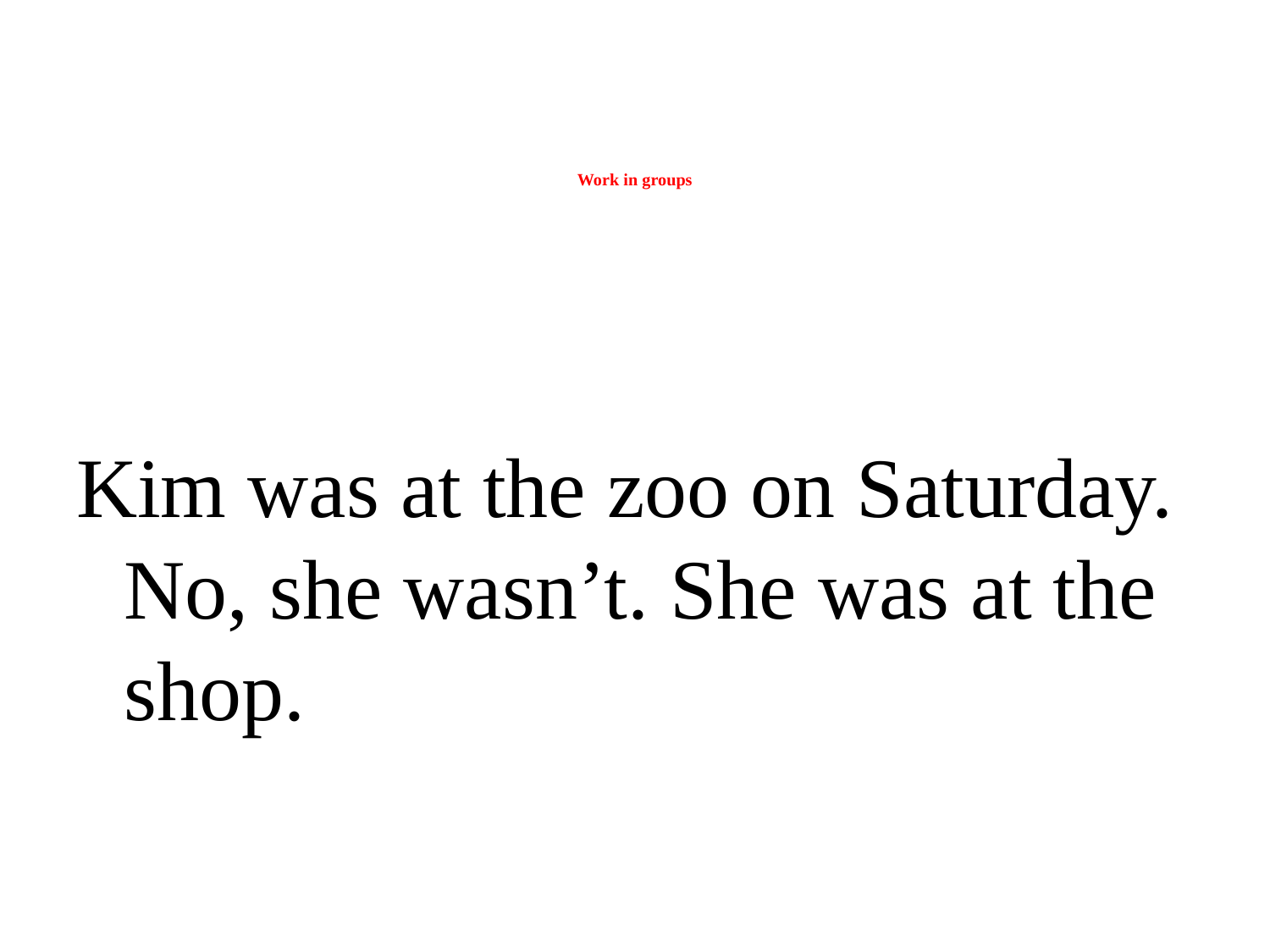

# Work in groups
Kim was at the zoo on Saturday. No, she wasn’t. She was at the shop.